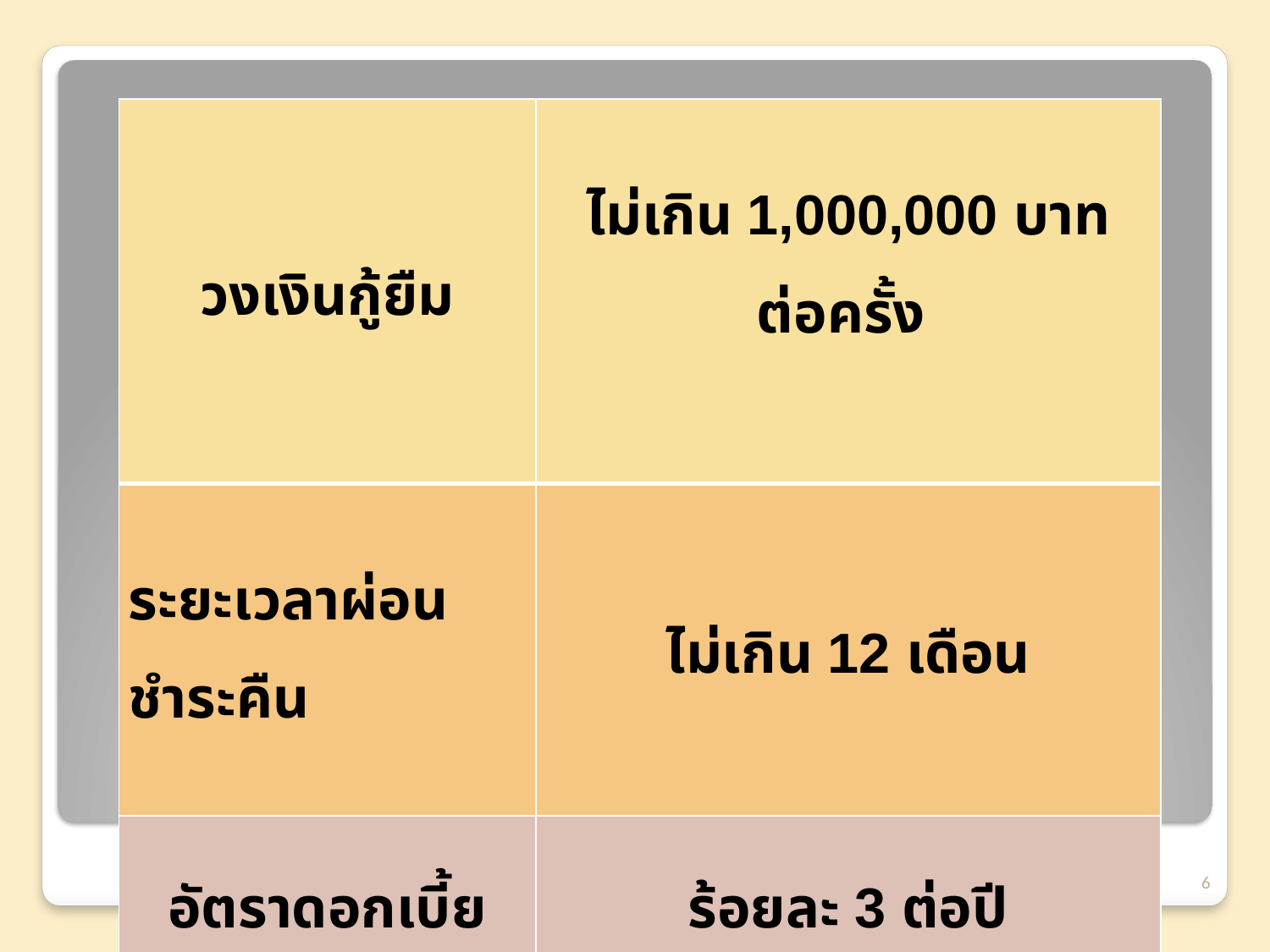

| วงเงินกู้ยืม | ไม่เกิน 1,000,000 บาท ต่อครั้ง |
| --- | --- |
| ระยะเวลาผ่อนชำระคืน | ไม่เกิน 12 เดือน |
| อัตราดอกเบี้ย | ร้อยละ 3 ต่อปี |
6